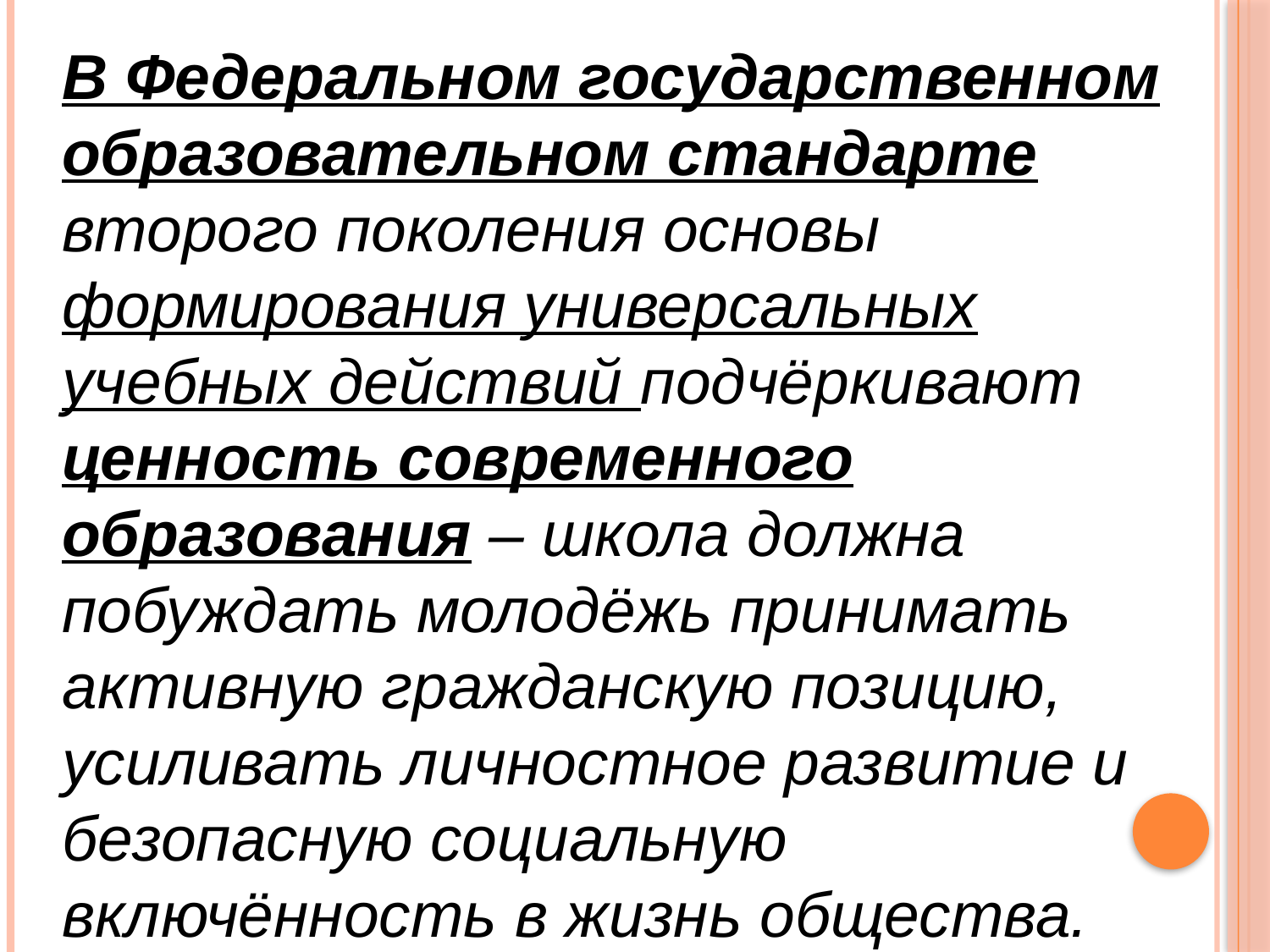

В Федеральном государственном образовательном стандарте второго поколения основы формирования универсальных учебных действий подчёркивают ценность современного образования – школа должна побуждать молодёжь принимать активную гражданскую позицию, усиливать личностное развитие и безопасную социальную включённость в жизнь общества.